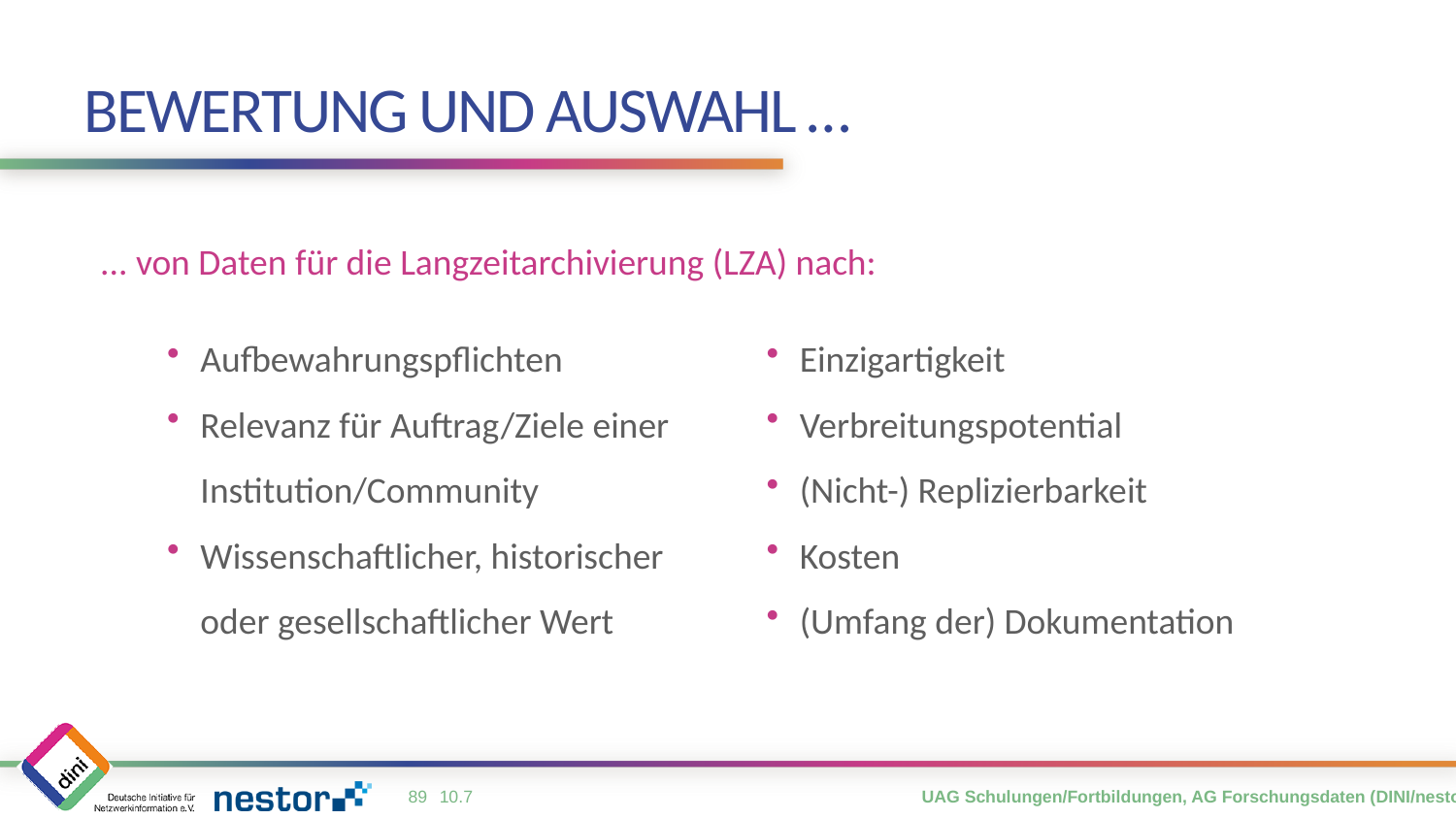

# Bewertung und Auswahl …
... von Daten für die Langzeitarchivierung (LZA) nach:
Aufbewahrungspflichten
Relevanz für Auftrag/Ziele einer Institution/Community
Wissenschaftlicher, historischer
oder gesellschaftlicher Wert
Einzigartigkeit
Verbreitungspotential
(Nicht-) Replizierbarkeit
Kosten
(Umfang der) Dokumentation
89
10.7